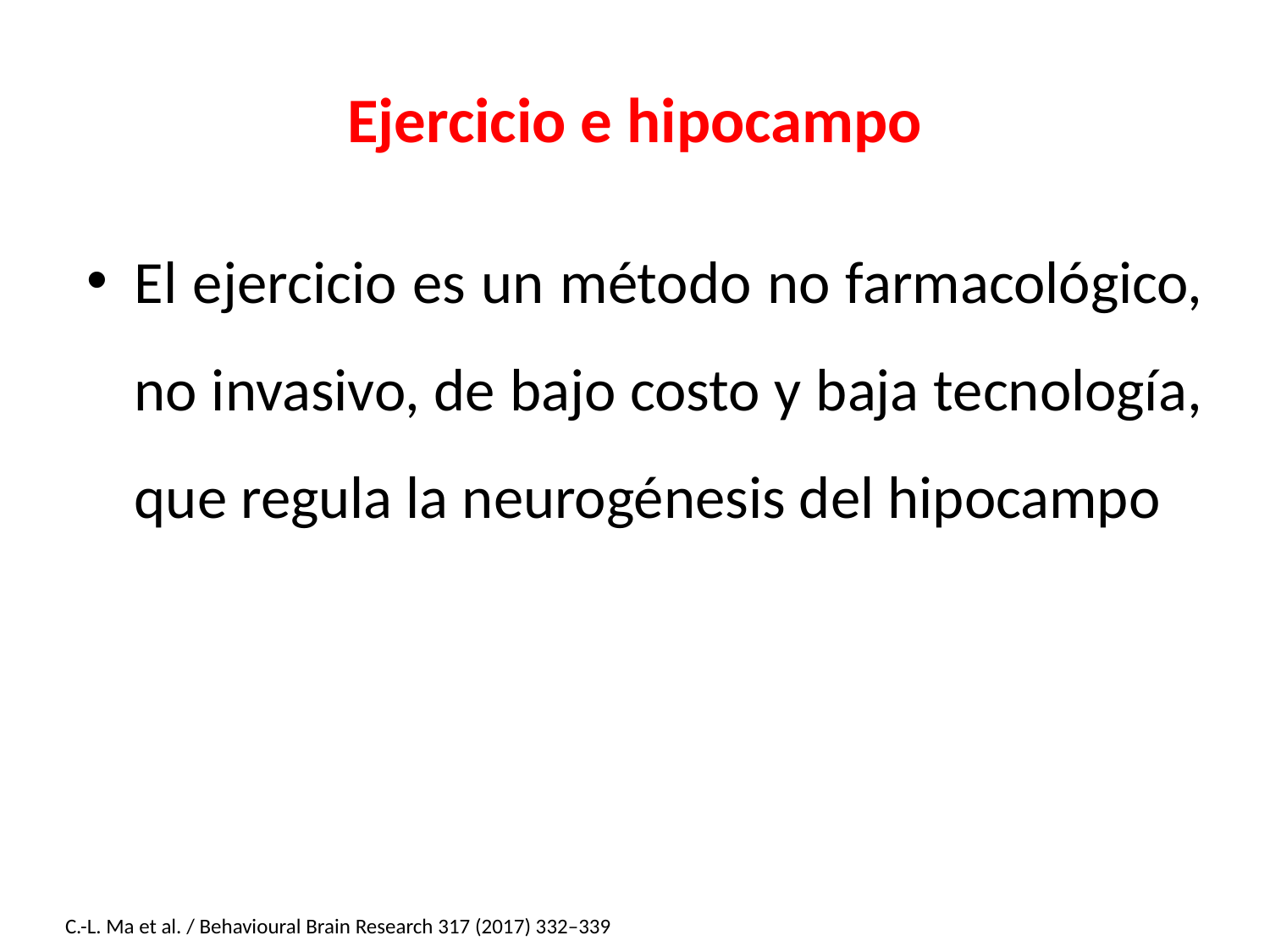

# Ejercicio e hipocampo
El ejercicio es un método no farmacológico, no invasivo, de bajo costo y baja tecnología, que regula la neurogénesis del hipocampo
C.-L. Ma et al. / Behavioural Brain Research 317 (2017) 332–339